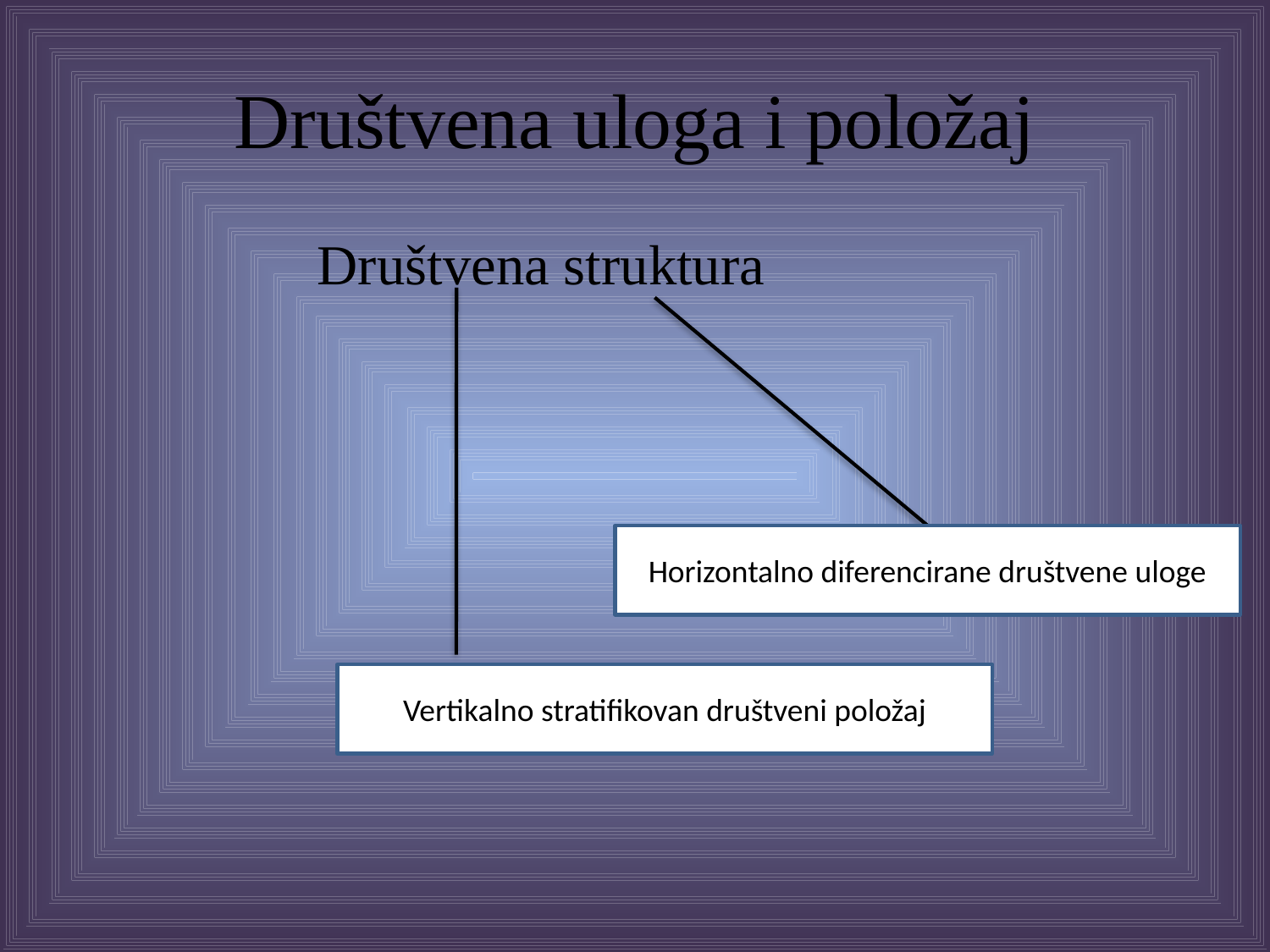

# Društvena uloga i položaj
                 Društvena struktura
Horizontalno diferencirane društvene uloge
Vertikalno stratifikovan društveni položaj